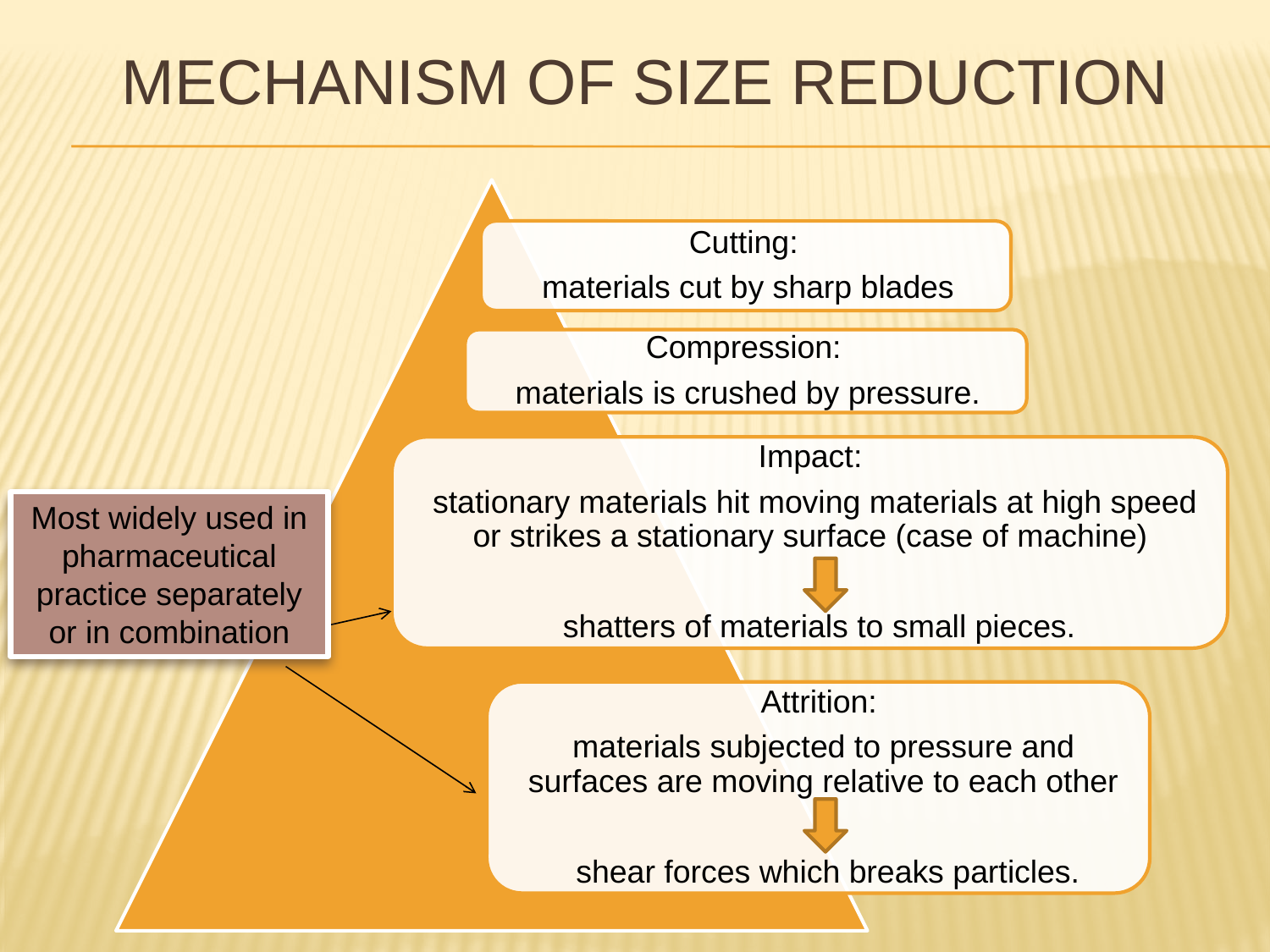

# Mechanism of size reduction
Cutting:
materials cut by sharp blades
Compression:
materials is crushed by pressure.
Impact:
stationary materials hit moving materials at high speed or strikes a stationary surface (case of machine)

 shatters of materials to small pieces.
Attrition:
materials subjected to pressure and surfaces are moving relative to each other

  shear forces which breaks particles.
Most widely used in pharmaceutical practice separately or in combination